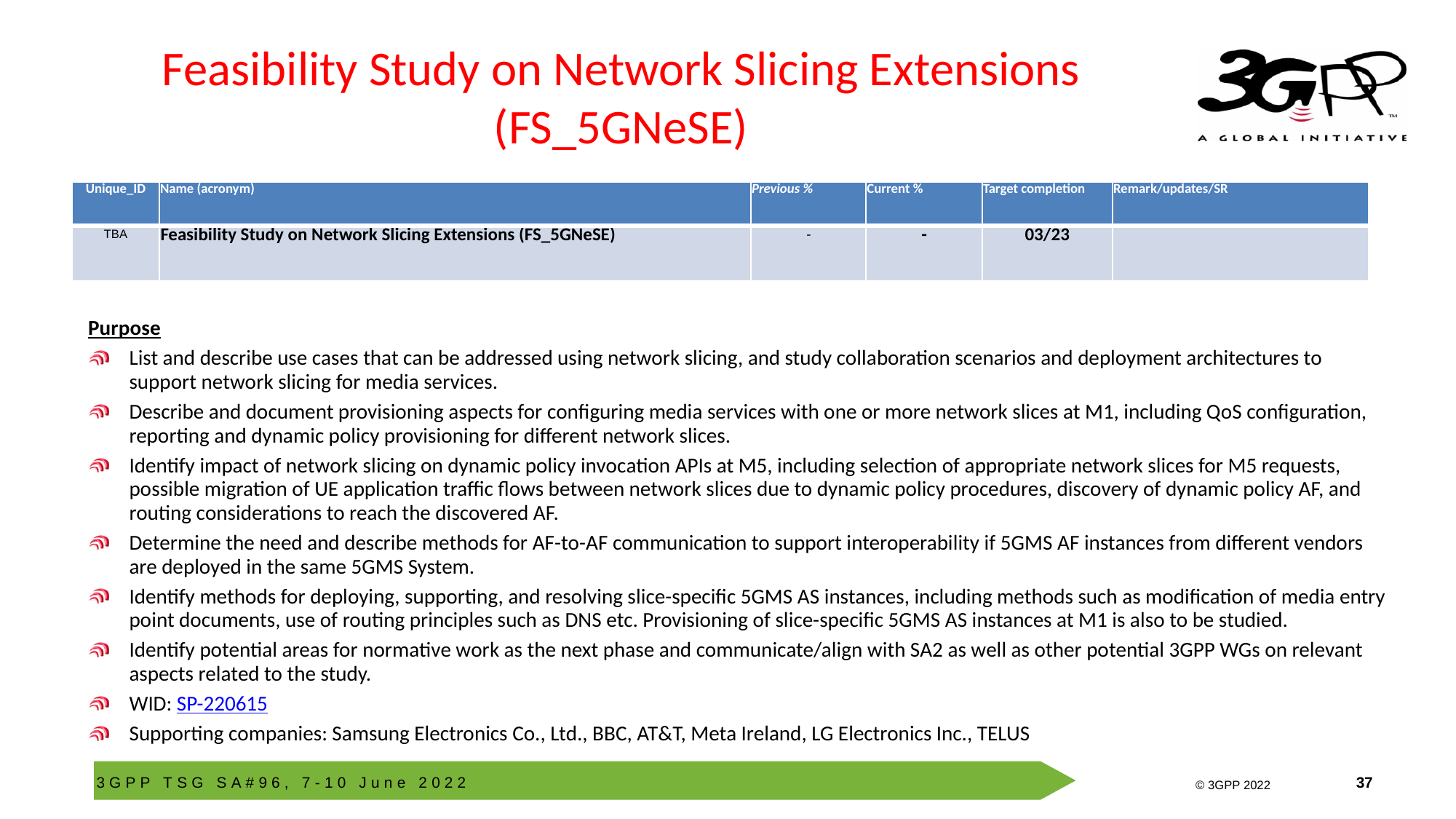

# Feasibility Study on Network Slicing Extensions (FS_5GNeSE)
| Unique\_ID | Name (acronym) | Previous % | Current % | Target completion | Remark/updates/SR |
| --- | --- | --- | --- | --- | --- |
| TBA | Feasibility Study on Network Slicing Extensions (FS\_5GNeSE) | - | - | 03/23 |  |
Purpose
List and describe use cases that can be addressed using network slicing, and study collaboration scenarios and deployment architectures to support network slicing for media services.
Describe and document provisioning aspects for configuring media services with one or more network slices at M1, including QoS configuration, reporting and dynamic policy provisioning for different network slices.
Identify impact of network slicing on dynamic policy invocation APIs at M5, including selection of appropriate network slices for M5 requests, possible migration of UE application traffic flows between network slices due to dynamic policy procedures, discovery of dynamic policy AF, and routing considerations to reach the discovered AF.
Determine the need and describe methods for AF-to-AF communication to support interoperability if 5GMS AF instances from different vendors are deployed in the same 5GMS System.
Identify methods for deploying, supporting, and resolving slice-specific 5GMS AS instances, including methods such as modification of media entry point documents, use of routing principles such as DNS etc. Provisioning of slice-specific 5GMS AS instances at M1 is also to be studied.
Identify potential areas for normative work as the next phase and communicate/align with SA2 as well as other potential 3GPP WGs on relevant aspects related to the study.
WID: SP-220615
Supporting companies: Samsung Electronics Co., Ltd., BBC, AT&T, Meta Ireland, LG Electronics Inc., TELUS